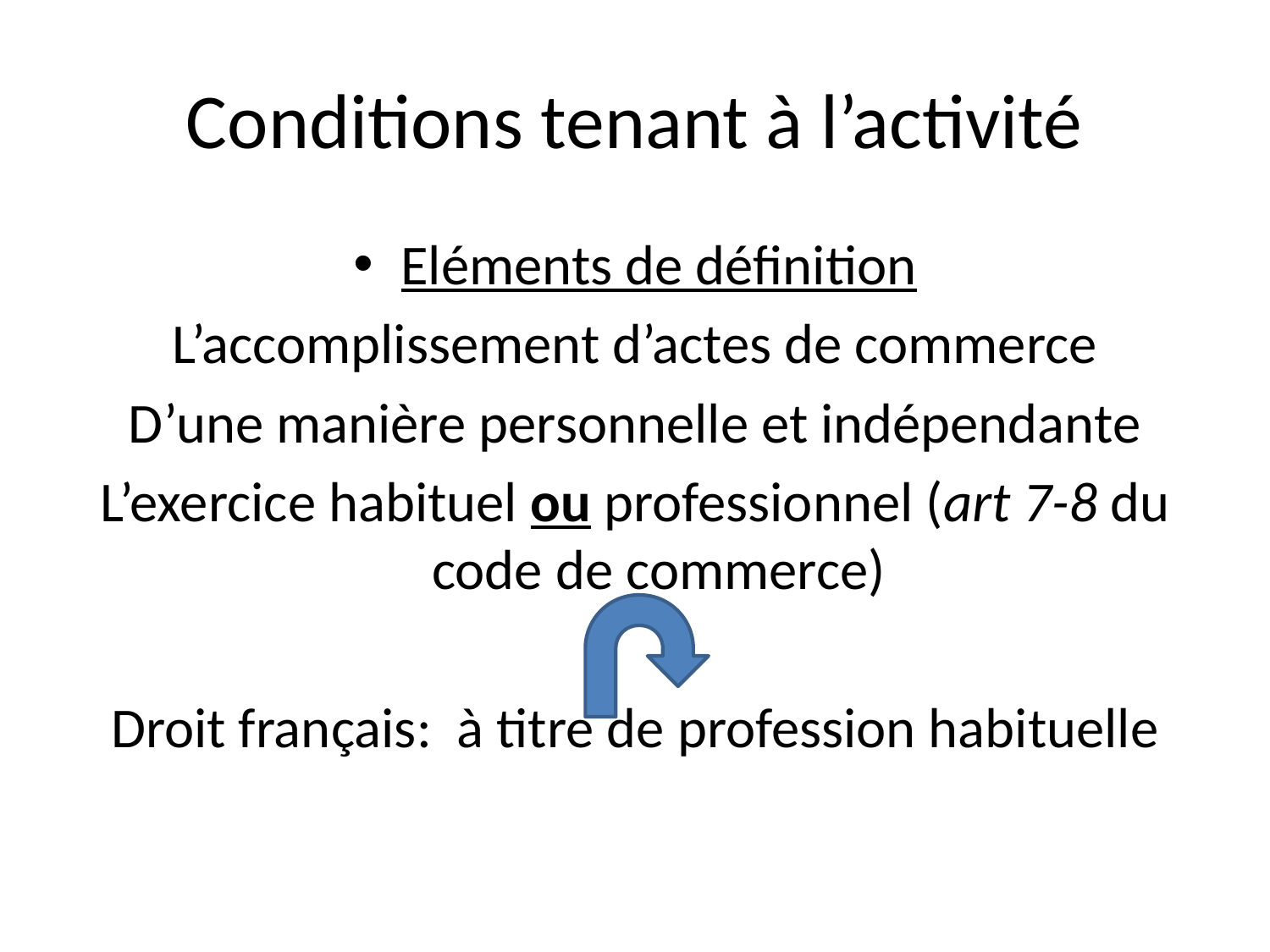

# Conditions tenant à l’activité
Eléments de définition
L’accomplissement d’actes de commerce
D’une manière personnelle et indépendante
L’exercice habituel ou professionnel (art 7-8 du code de commerce)

Droit français:  à titre de profession habituelle